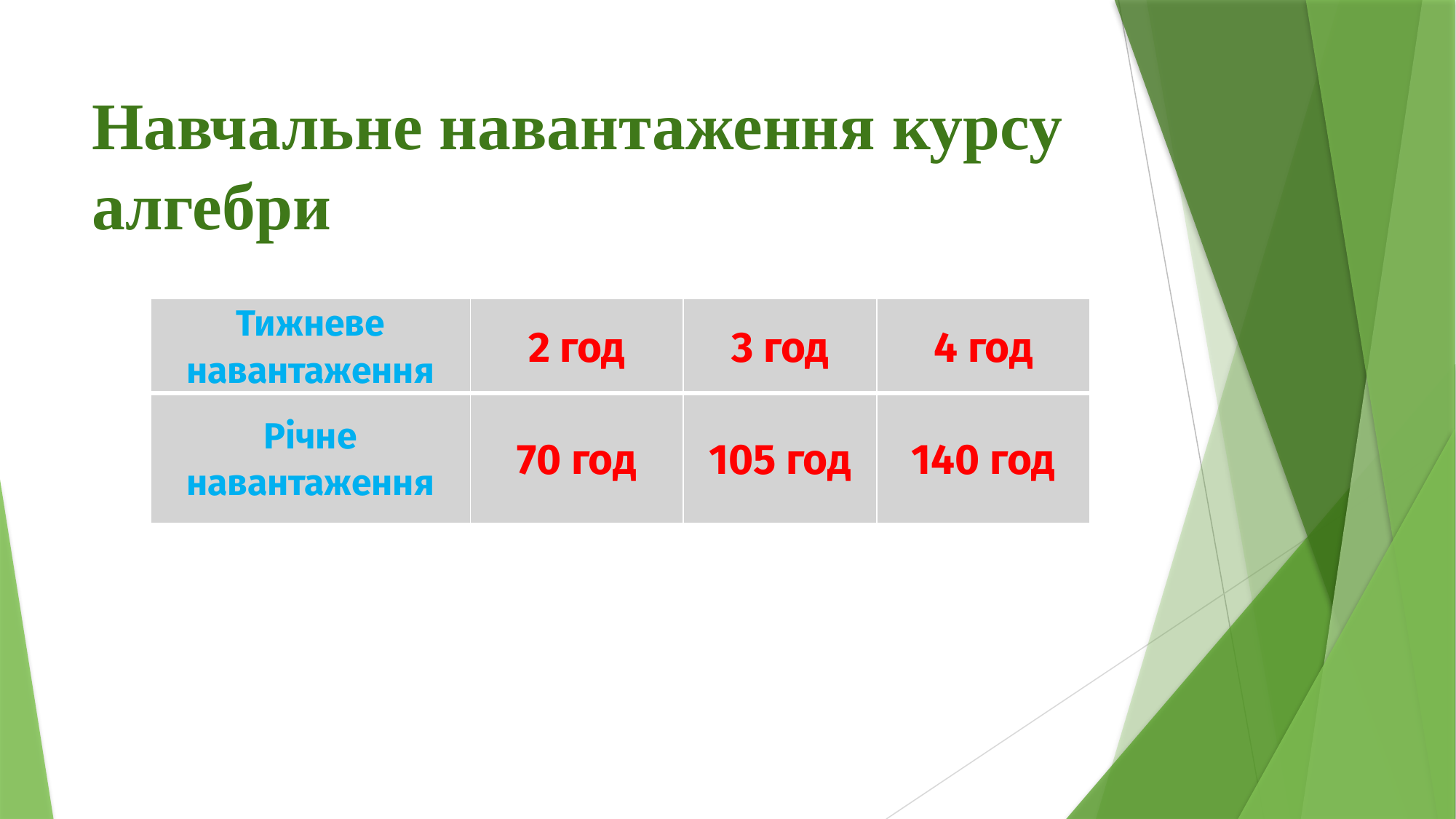

# Навчальне навантаження курсу алгебри
| Тижневе навантаження | 2 год | 3 год | 4 год |
| --- | --- | --- | --- |
| Річне навантаження | 70 год | 105 год | 140 год |